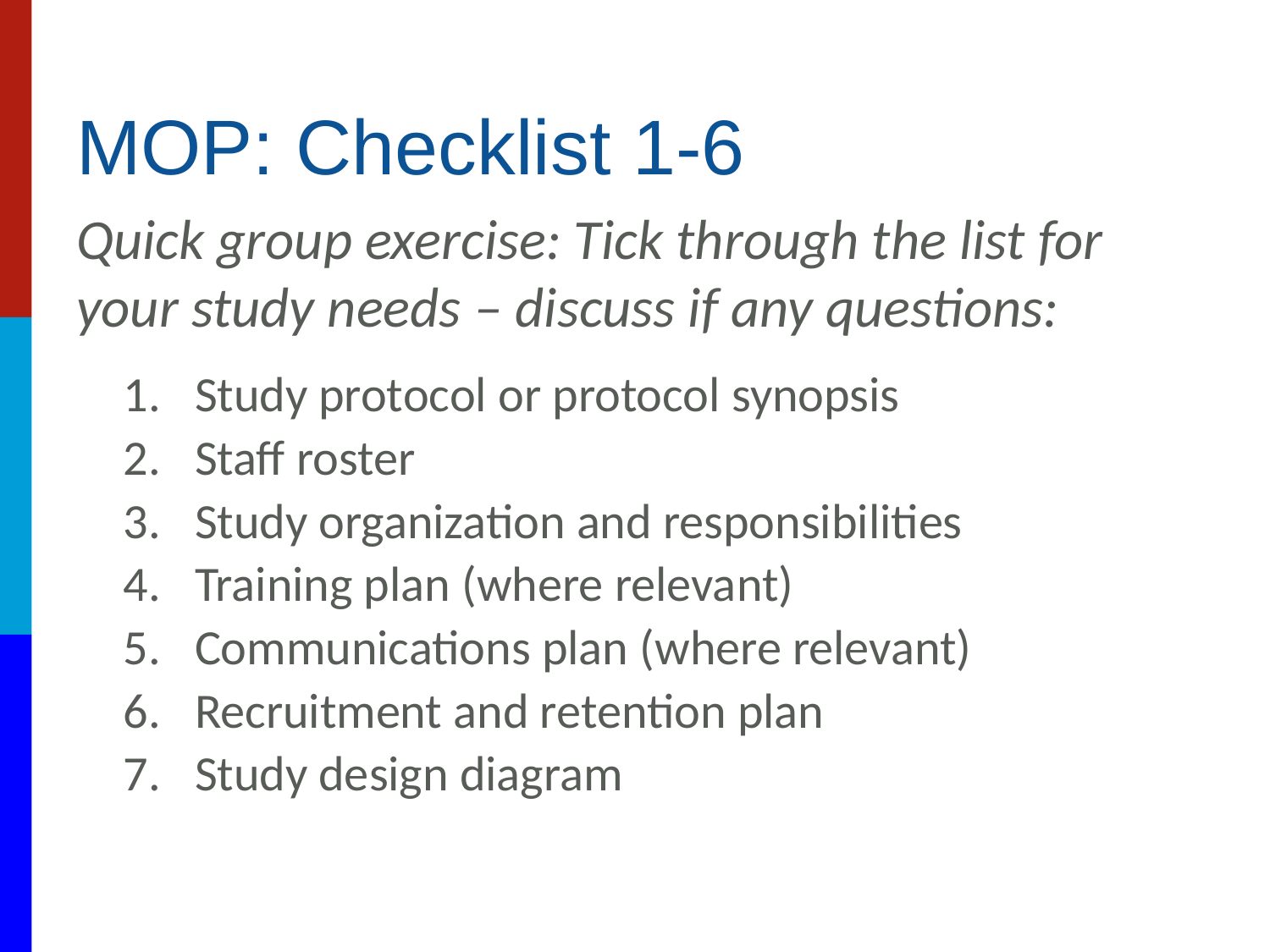

# MOP: Checklist 1-6
Quick group exercise: Tick through the list for your study needs – discuss if any questions:
Study protocol or protocol synopsis
Staff roster
Study organization and responsibilities
Training plan (where relevant)
Communications plan (where relevant)
Recruitment and retention plan
Study design diagram